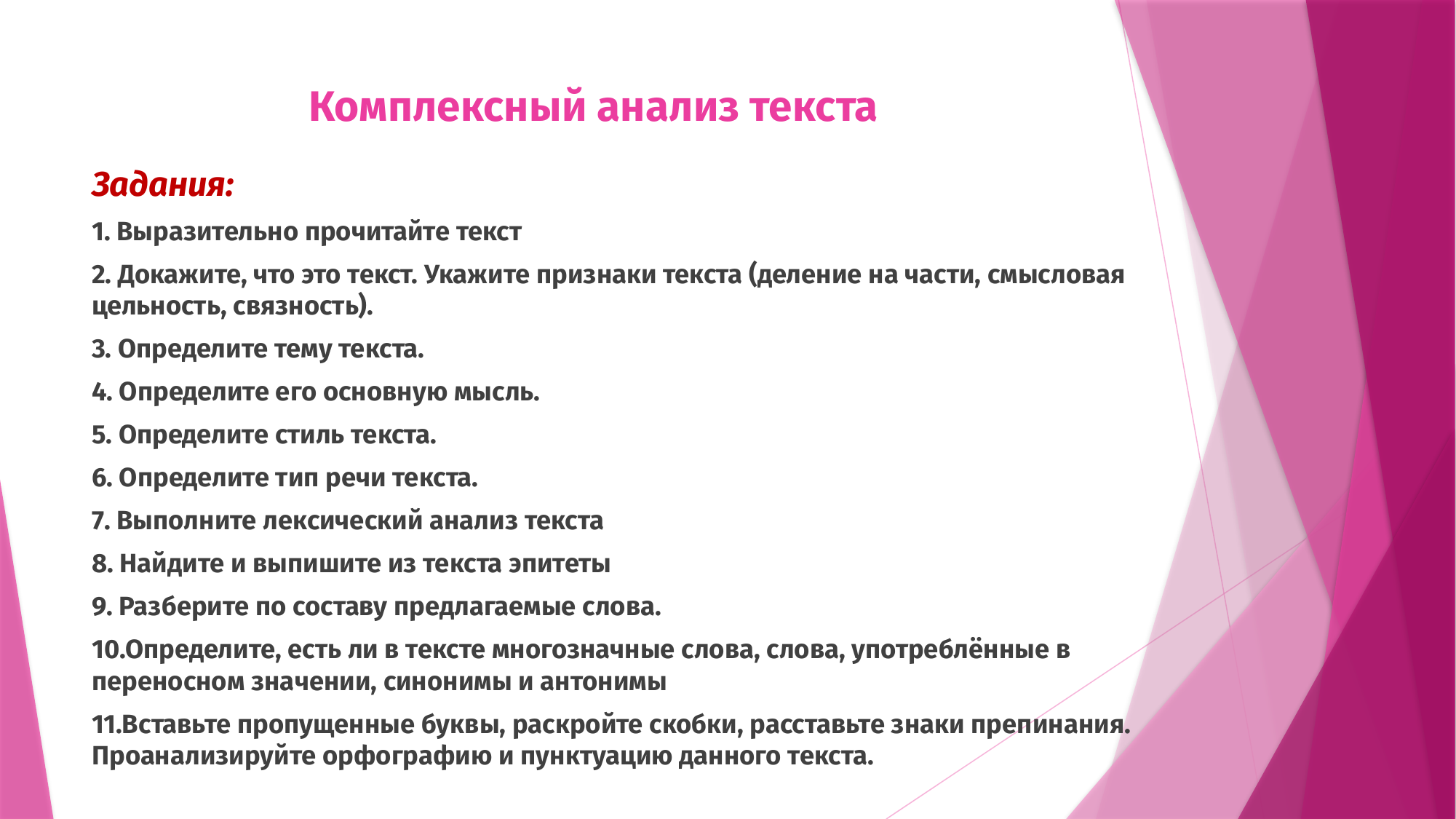

# Комплексный анализ текста
Задания:
1. Выразительно прочитайте текст
2. Докажите, что это текст. Укажите признаки текста (деление на части, смысловая цельность, связность).
3. Определите тему текста.
4. Определите его основную мысль.
5. Определите стиль текста.
6. Определите тип речи текста.
7. Выполните лексический анализ текста
8. Найдите и выпишите из текста эпитеты
9. Разберите по составу предлагаемые слова.
10.Определите, есть ли в тексте многозначные слова, слова, употреблённые в переносном значении, синонимы и антонимы
11.Вставьте пропущенные буквы, раскройте скобки, расставьте знаки препинания. Проанализируйте орфографию и пунктуацию данного текста.